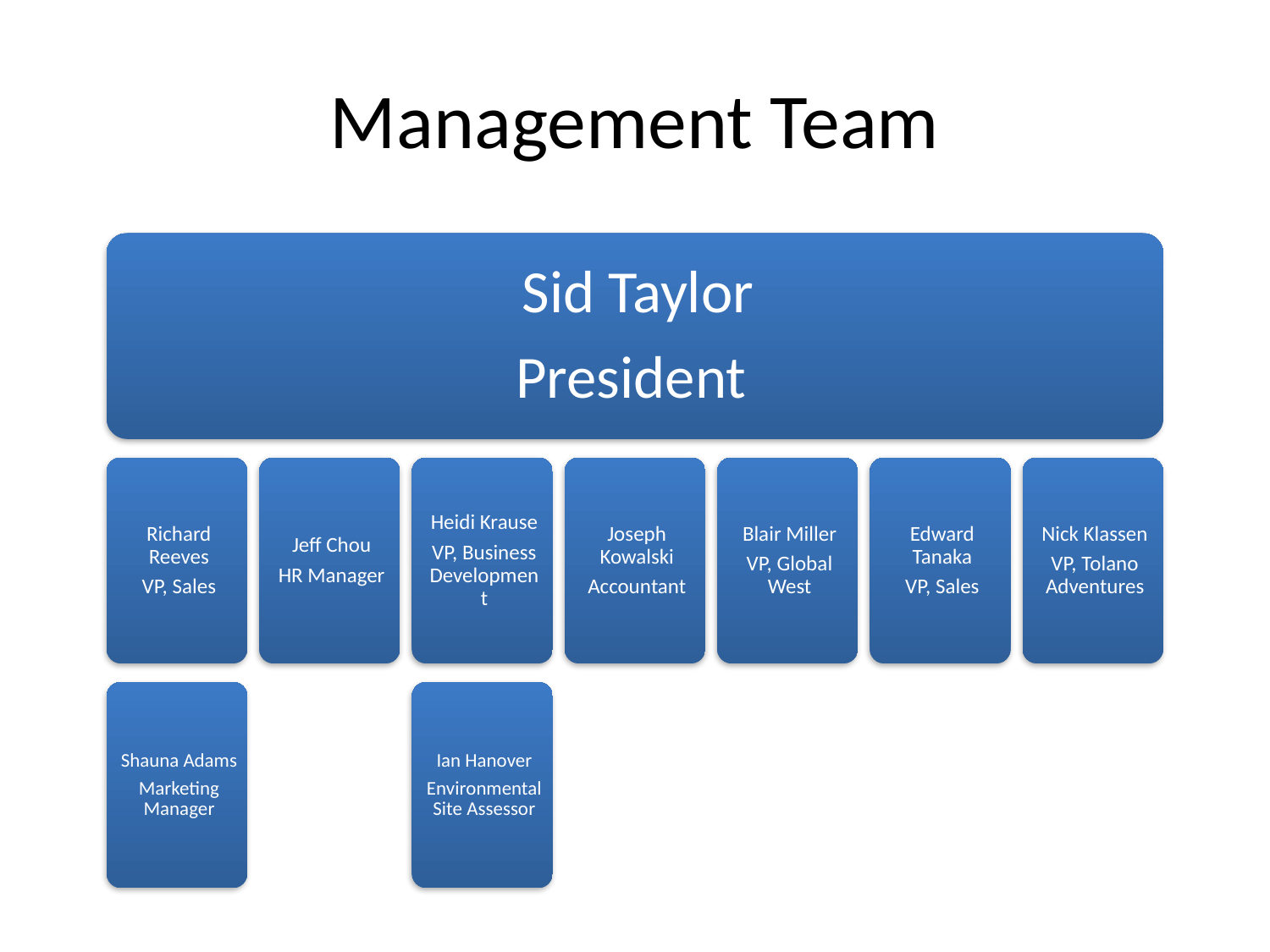

# Management Team
Sid Taylor
President
Richard Reeves
VP, Sales
Shauna Adams
Marketing Manager
Jeff Chou
HR Manager
Heidi Krause
VP, Business Development
Ian Hanover
Environmental Site Assessor
Joseph Kowalski
Accountant
Blair Miller
VP, Global West
Edward Tanaka
VP, Sales
Nick Klassen
VP, Tolano Adventures